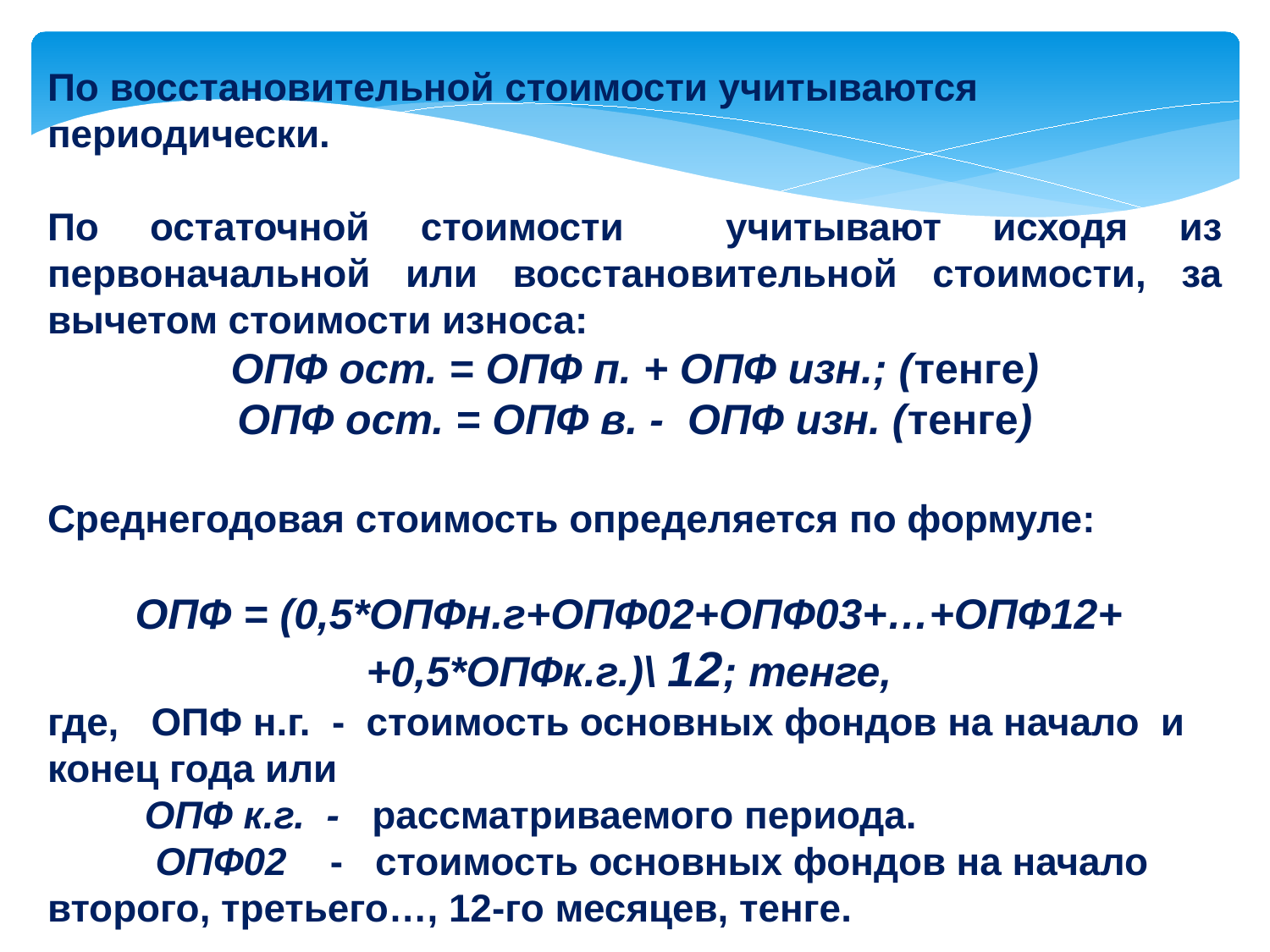

По восстановительной стоимости учитываются периодически.

По остаточной стоимости  учитывают исходя из первоначальной или восстановительной стоимости, за вычетом стоимости износа:
ОПФ ост. = ОПФ п. + ОПФ изн.; (тенге)
ОПФ ост. = ОПФ в. -  ОПФ изн. (тенге)

Среднегодовая стоимость определяется по формуле:

ОПФ = (0,5*ОПФн.г+ОПФ02+ОПФ03+…+ОПФ12+
+0,5*ОПФк.г.)\ 12; тенге,
где,   ОПФ н.г.  -  стоимость основных фондов на начало  и конец года или
         ОПФ к.г.  -   рассматриваемого периода.
          ОПФ02    -   стоимость основных фондов на начало второго, третьего…, 12-го месяцев, тенге.